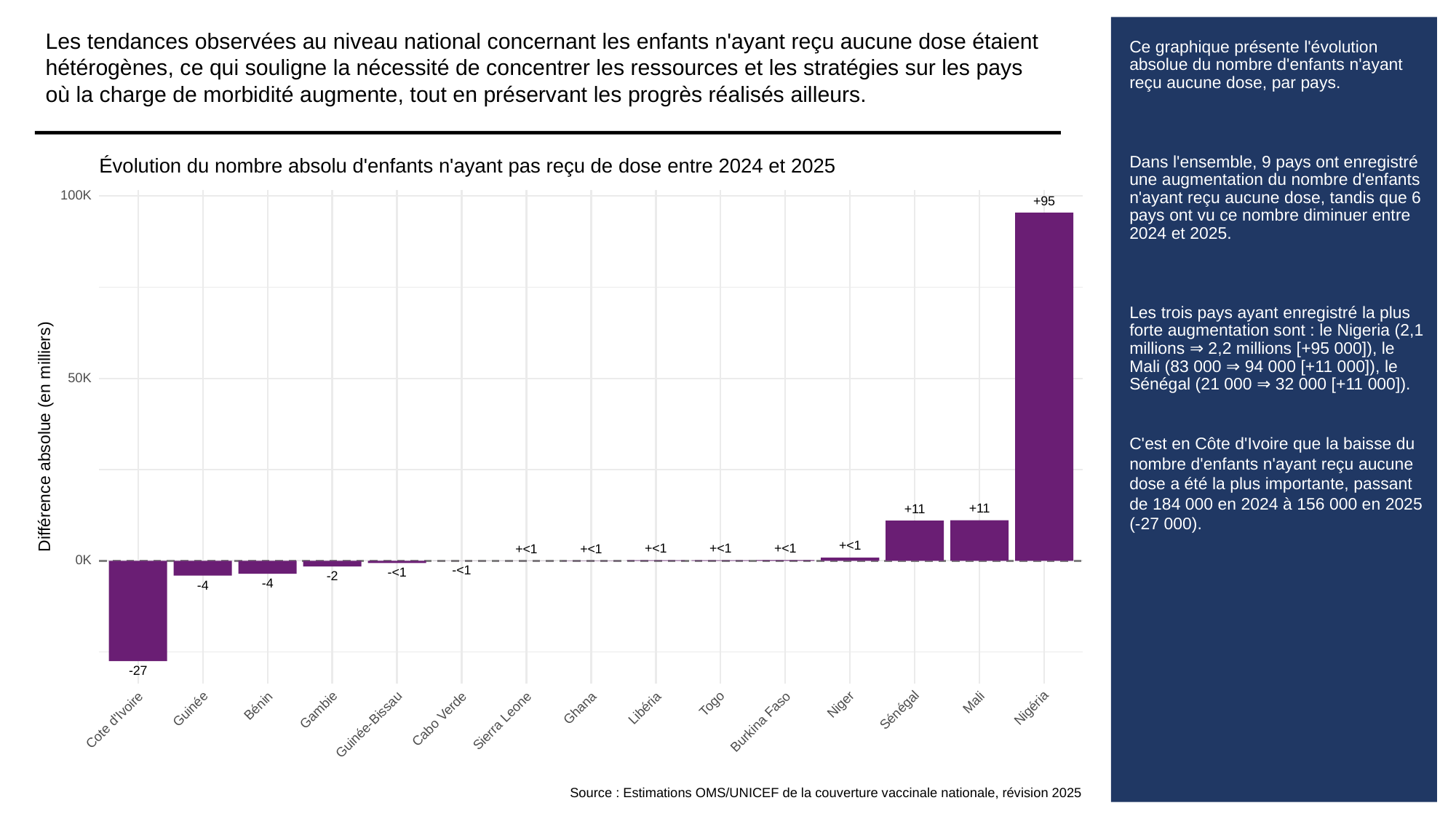

Les tendances observées au niveau national concernant les enfants n'ayant reçu aucune dose étaient hétérogènes, ce qui souligne la nécessité de concentrer les ressources et les stratégies sur les pays où la charge de morbidité augmente, tout en préservant les progrès réalisés ailleurs.
# Ce graphique présente l'évolution absolue du nombre d'enfants n'ayant reçu aucune dose, par pays.

Dans l'ensemble, 9 pays ont enregistré une augmentation du nombre d'enfants n'ayant reçu aucune dose, tandis que 6 pays ont vu ce nombre diminuer entre 2024 et 2025.

Les trois pays ayant enregistré la plus forte augmentation sont : le Nigeria (2,1 millions ⇒ 2,2 millions [+95 000]), le Mali (83 000 ⇒ 94 000 [+11 000]), le Sénégal (21 000 ⇒ 32 000 [+11 000]).

C'est en Côte d'Ivoire que la baisse du nombre d'enfants n'ayant reçu aucune dose a été la plus importante, passant de 184 000 en 2024 à 156 000 en 2025 (-27 000).

Évolution du nombre absolu d'enfants n'ayant pas reçu de dose entre 2024 et 2025

100K

+95

50K

Différence absolue (en milliers)

+11
+11

+<1
+<1
+<1
+<1
+<1
+<1
0K

-<1
-<1
-2
-4
-4

-27
Togo
Mali
Niger
Bénin
Nigéria
Ghana
Libéria
Sénégal
Guinée
Gambie
Cabo Verde
Cote d'Ivoire
Sierra Leone
Burkina Faso
Guinée-Bissau
Source : Estimations OMS/UNICEF de la couverture vaccinale nationale, révision 2025